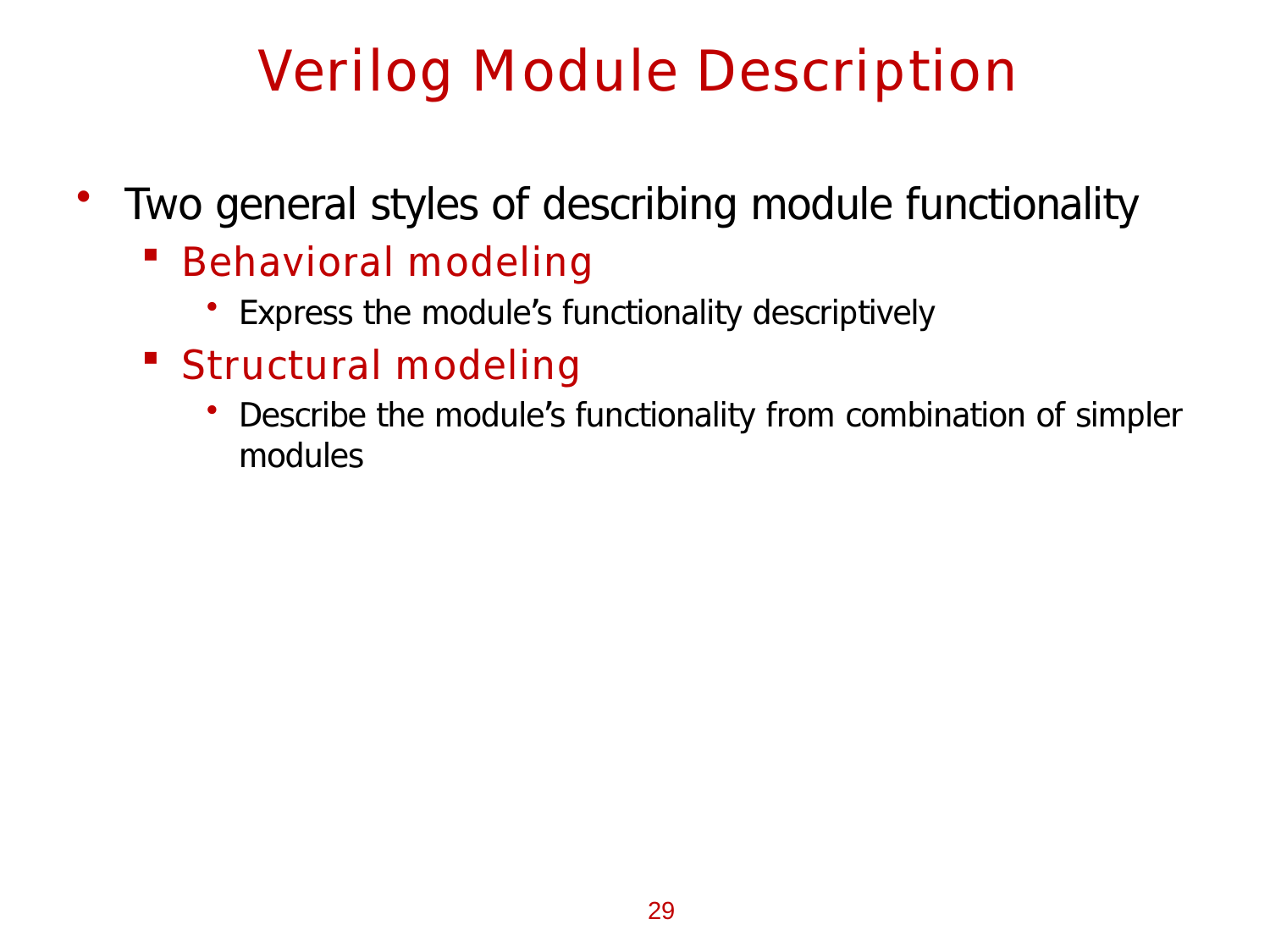

# Verilog Module Description
Two general styles of describing module functionality
Behavioral modeling
Express the module’s functionality descriptively
Structural modeling
Describe the module’s functionality from combination of simpler modules

29